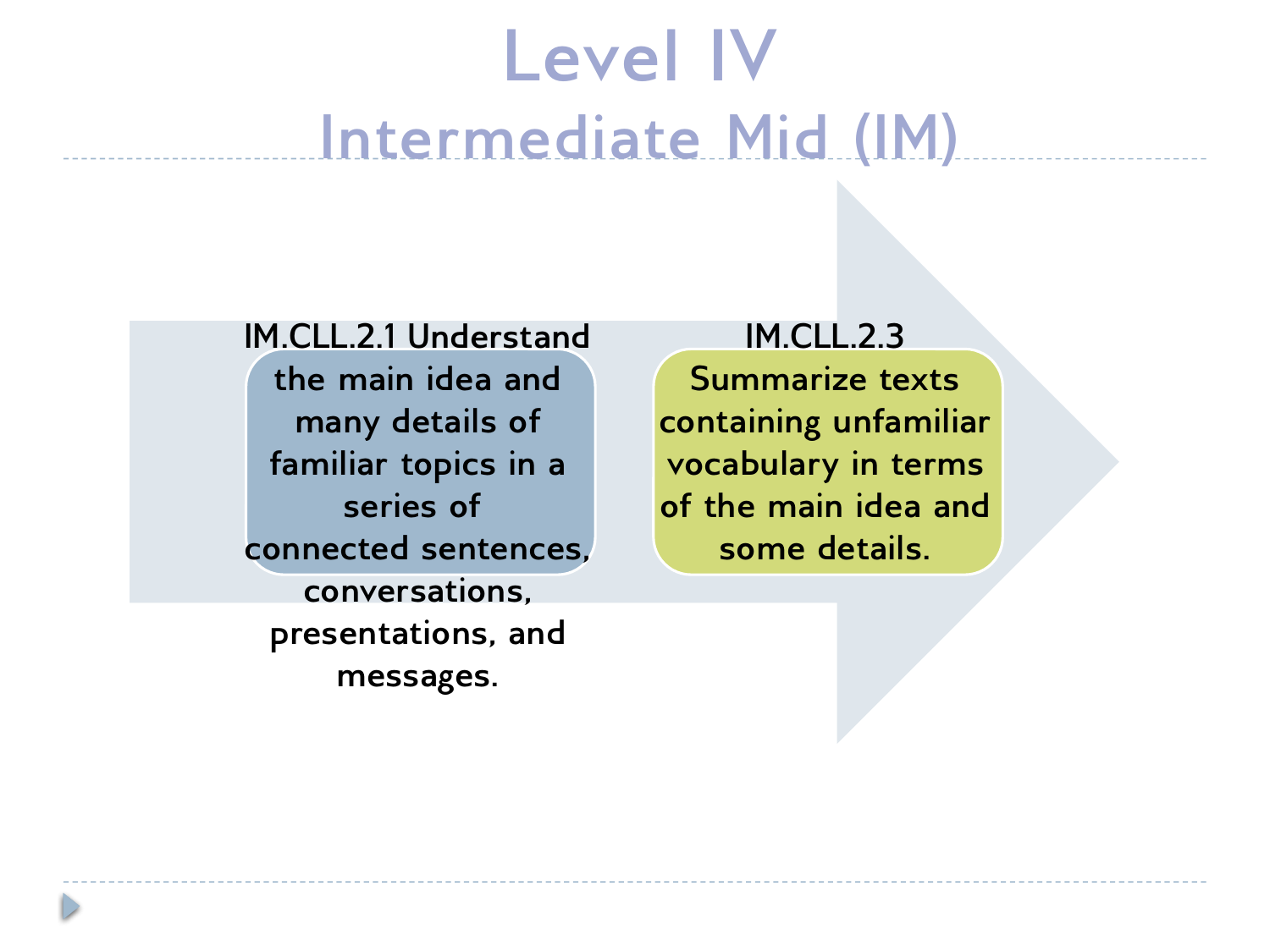

Level IV
Intermediate Mid (IM)

IM.CLL.2.1 Understand the main idea and many details of familiar topics in a series of
connected sentences, conversations, presentations, and messages.
IM.CLL.2.3 Summarize texts containing unfamiliar vocabulary in terms of the main idea and some details.